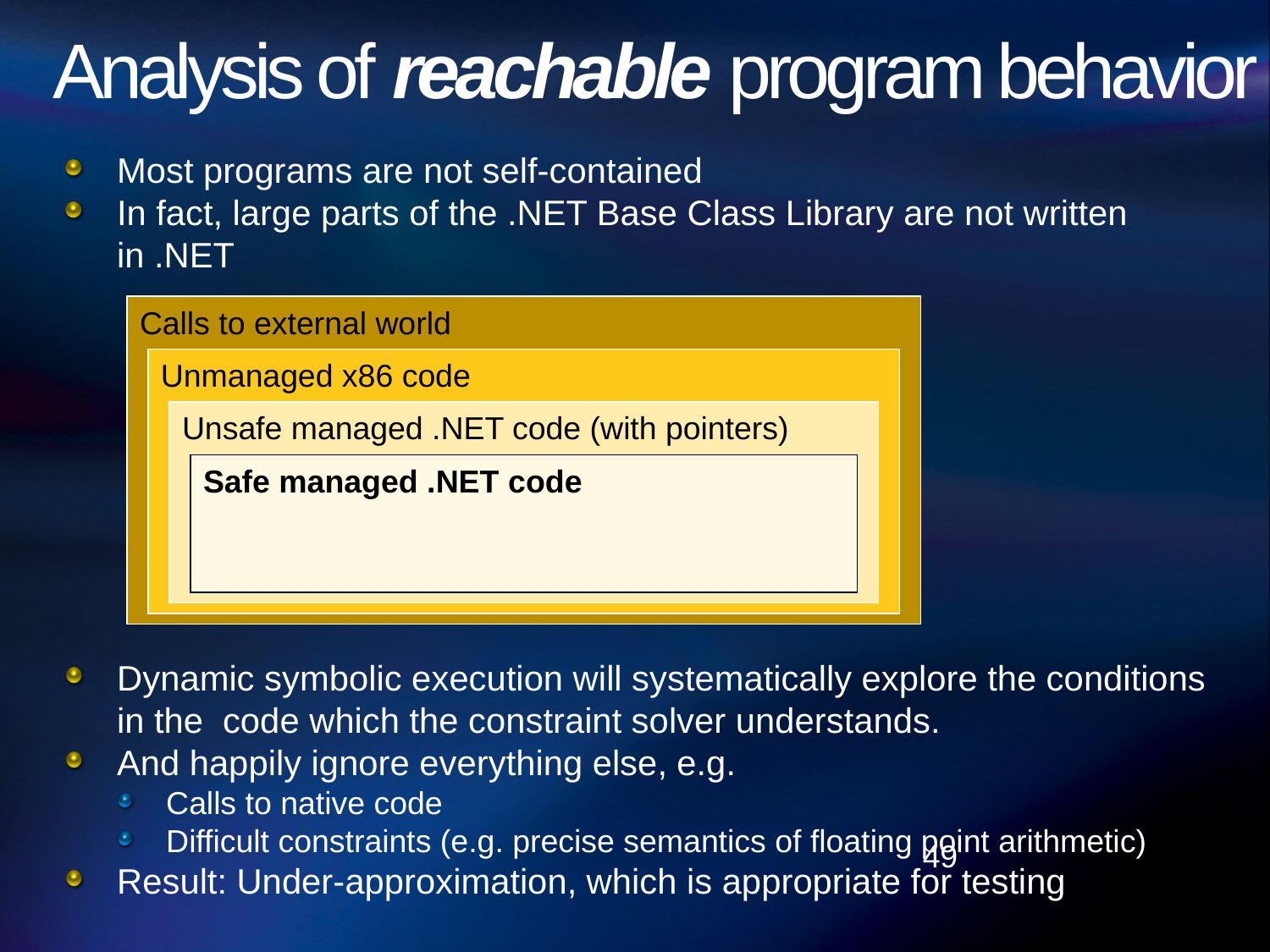

# Analysis of reachable program behavior
Most programs are not self-contained
In fact, large parts of the .NET Base Class Library are not written in .NET
Calls to external world
Unmanaged x86 code
Unsafe managed .NET code (with pointers)
Safe managed .NET code
Dynamic symbolic execution will systematically explore the conditions in the  code which the constraint solver understands.
And happily ignore everything else, e.g.
Calls to native code
Difficult constraints (e.g. precise semantics of floating point arithmetic)
Result: Under-approximation, which is appropriate for testing
49